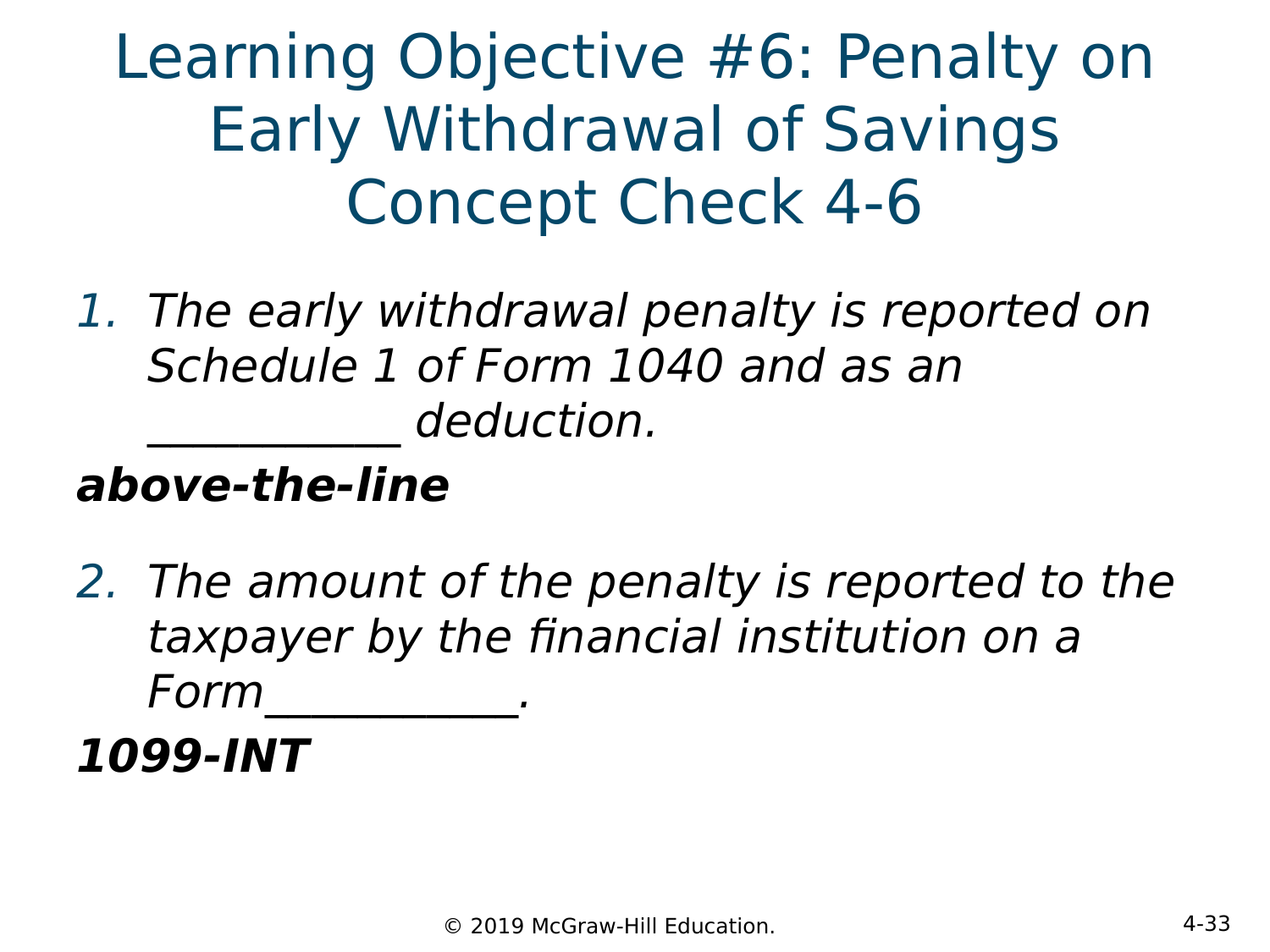

# Learning Objective #6: Penalty on Early Withdrawal of Savings Concept Check 4-6
The early withdrawal penalty is reported on Schedule 1 of Form 1040 and as an ___________ deduction.
above-the-line
The amount of the penalty is reported to the taxpayer by the financial institution on a Form___________.
1099-INT